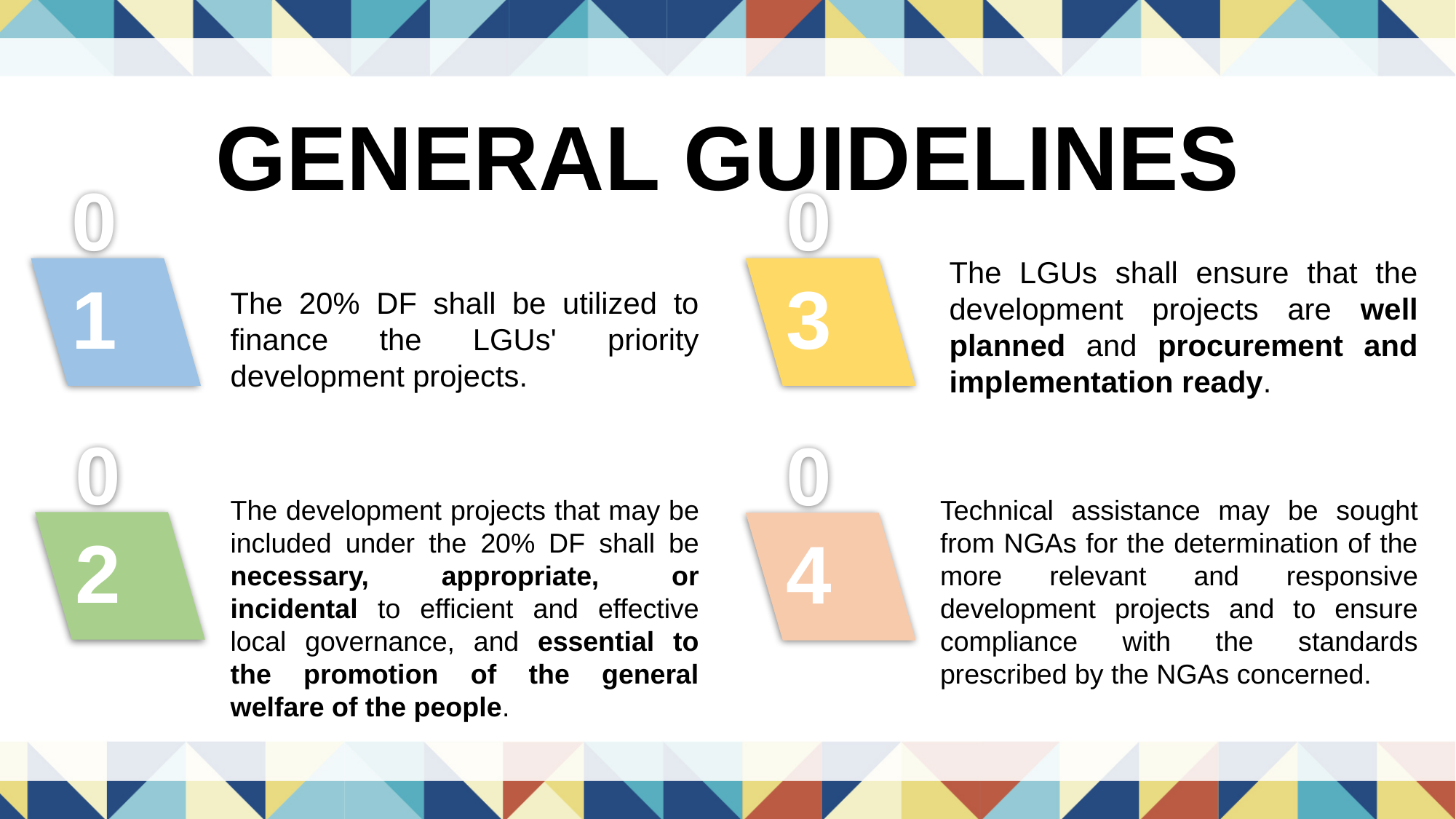

GENERAL GUIDELINES
The LGUs shall ensure that the development projects are well planned and procurement and implementation ready.
01
03
The 20% DF shall be utilized to finance the LGUs' priority development projects.
The development projects that may be included under the 20% DF shall be necessary, appropriate, or incidental to efficient and effective local governance, and essential to the promotion of the general welfare of the people.
Technical assistance may be sought from NGAs for the determination of the more relevant and responsive development projects and to ensure compliance with the standards prescribed by the NGAs concerned.
02
04